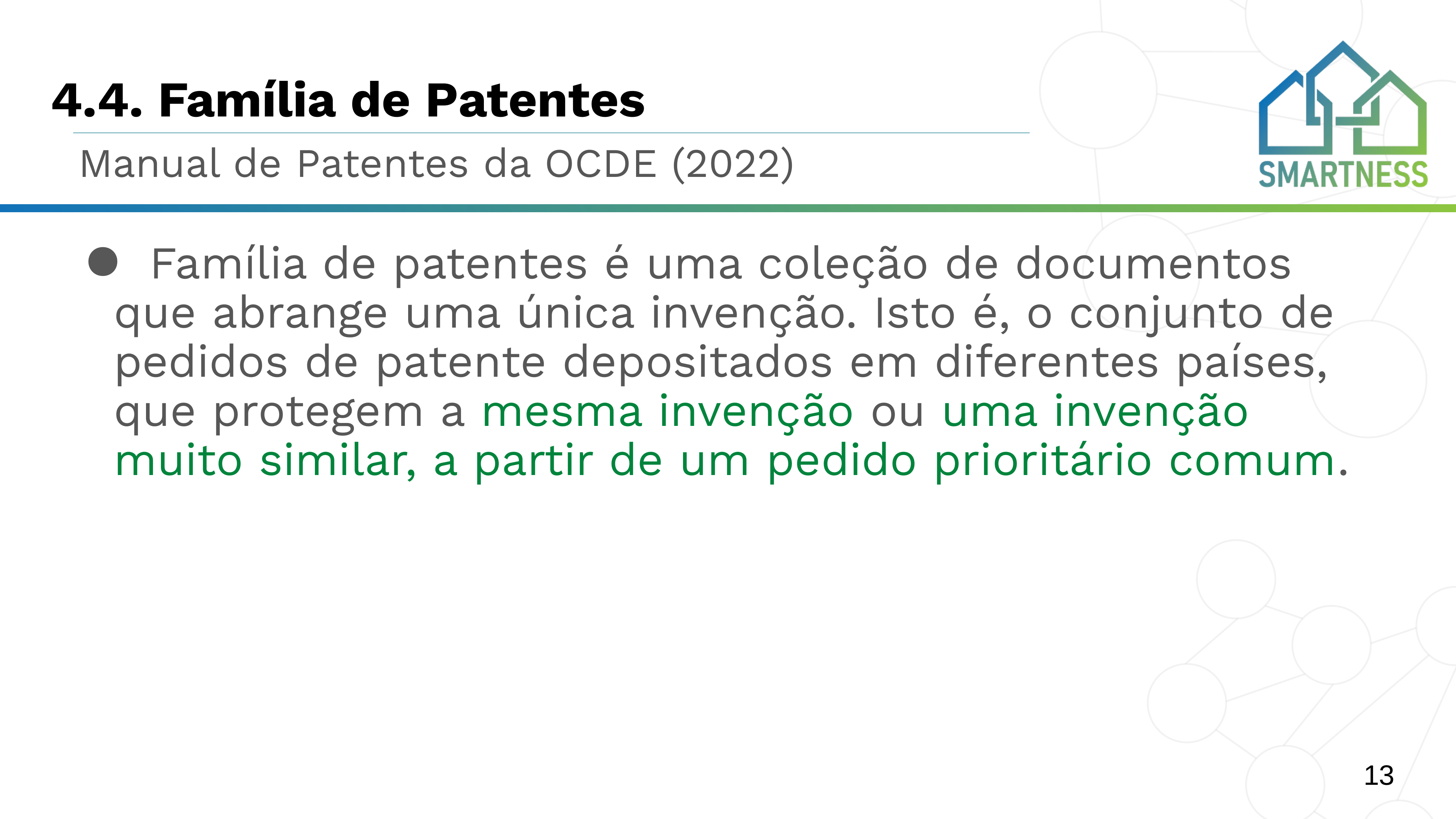

# 4.4. Família de Patentes
Manual de Patentes da OCDE (2022)
  Família de patentes é uma coleção de documentos que abrange uma única invenção. Isto é, o conjunto de pedidos de patente depositados em diferentes países, que protegem a mesma invenção ou uma invenção muito similar, a partir de um pedido prioritário comum.

13